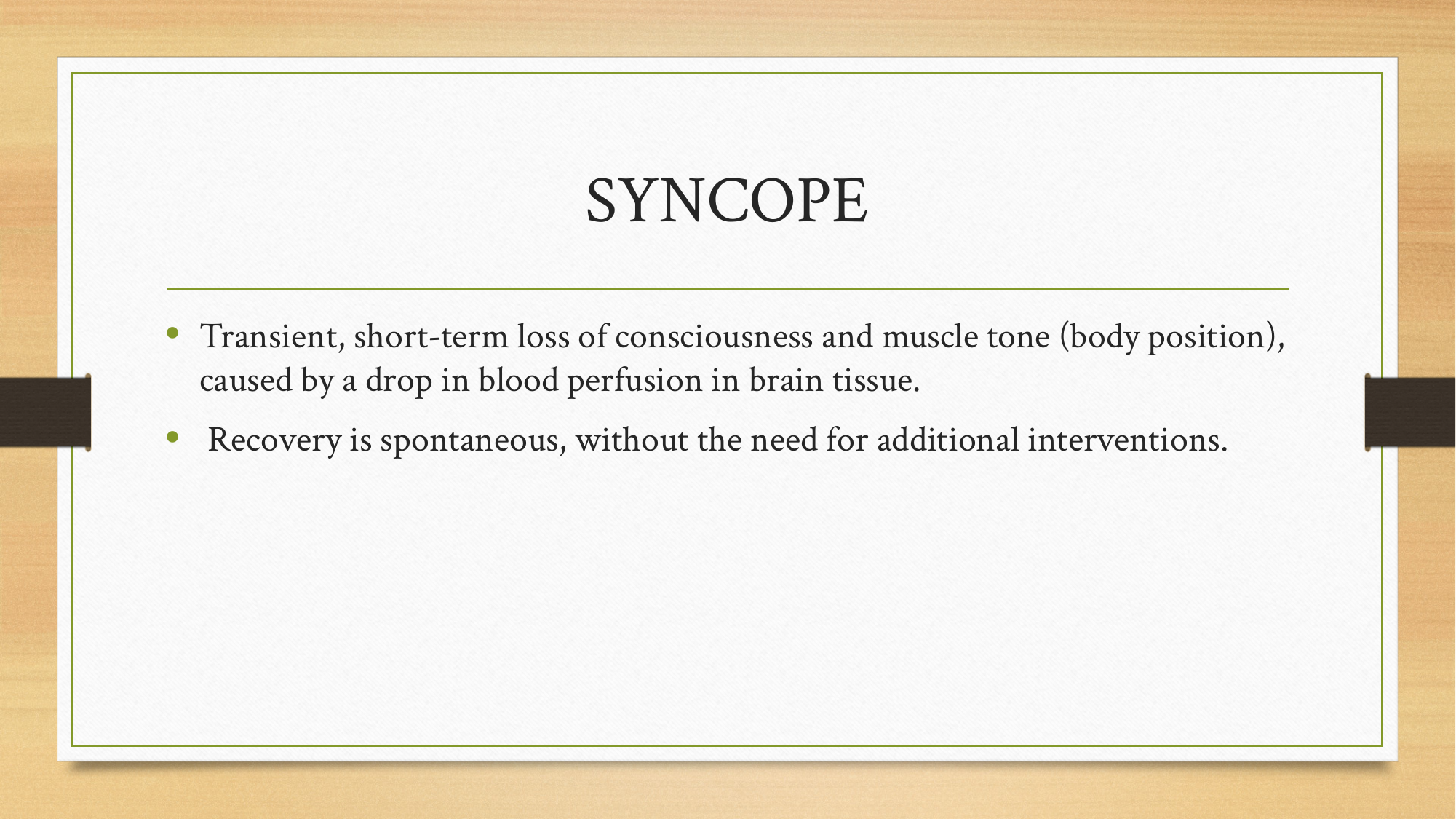

# SYNCOPE
Transient, short-term loss of consciousness and muscle tone (body position), caused by a drop in blood perfusion in brain tissue.
 Recovery is spontaneous, without the need for additional interventions.